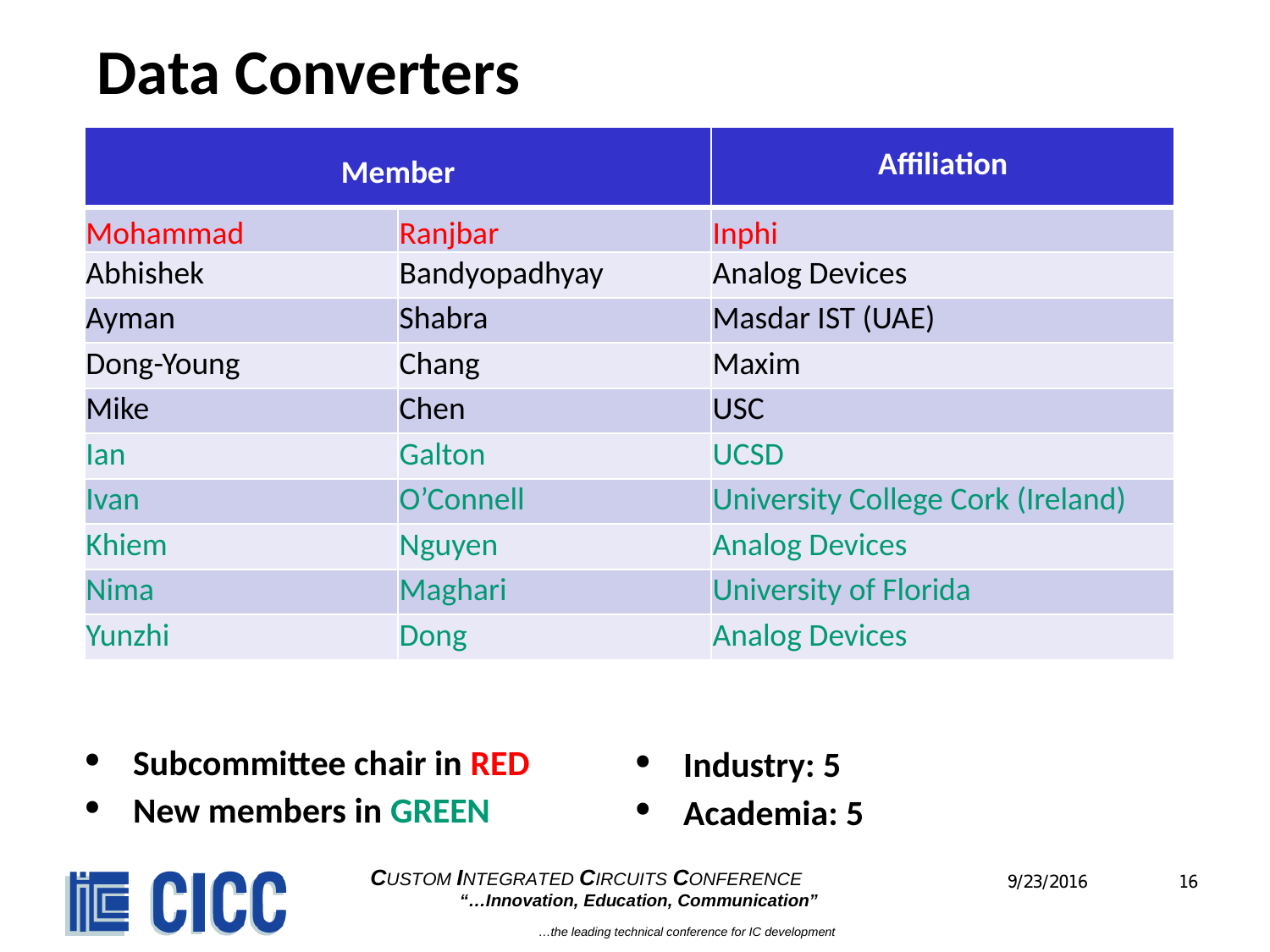

# Data Converters
| Member |  | Affiliation |
| --- | --- | --- |
| Mohammad | Ranjbar | Inphi |
| Abhishek | Bandyopadhyay | Analog Devices |
| Ayman | Shabra | Masdar IST (UAE) |
| Dong-Young | Chang | Maxim |
| Mike | Chen | USC |
| Ian | Galton | UCSD |
| Ivan | O’Connell | University College Cork (Ireland) |
| Khiem | Nguyen | Analog Devices |
| Nima | Maghari | University of Florida |
| Yunzhi | Dong | Analog Devices |
Subcommittee chair in RED
New members in GREEN
Industry: 5
Academia: 5